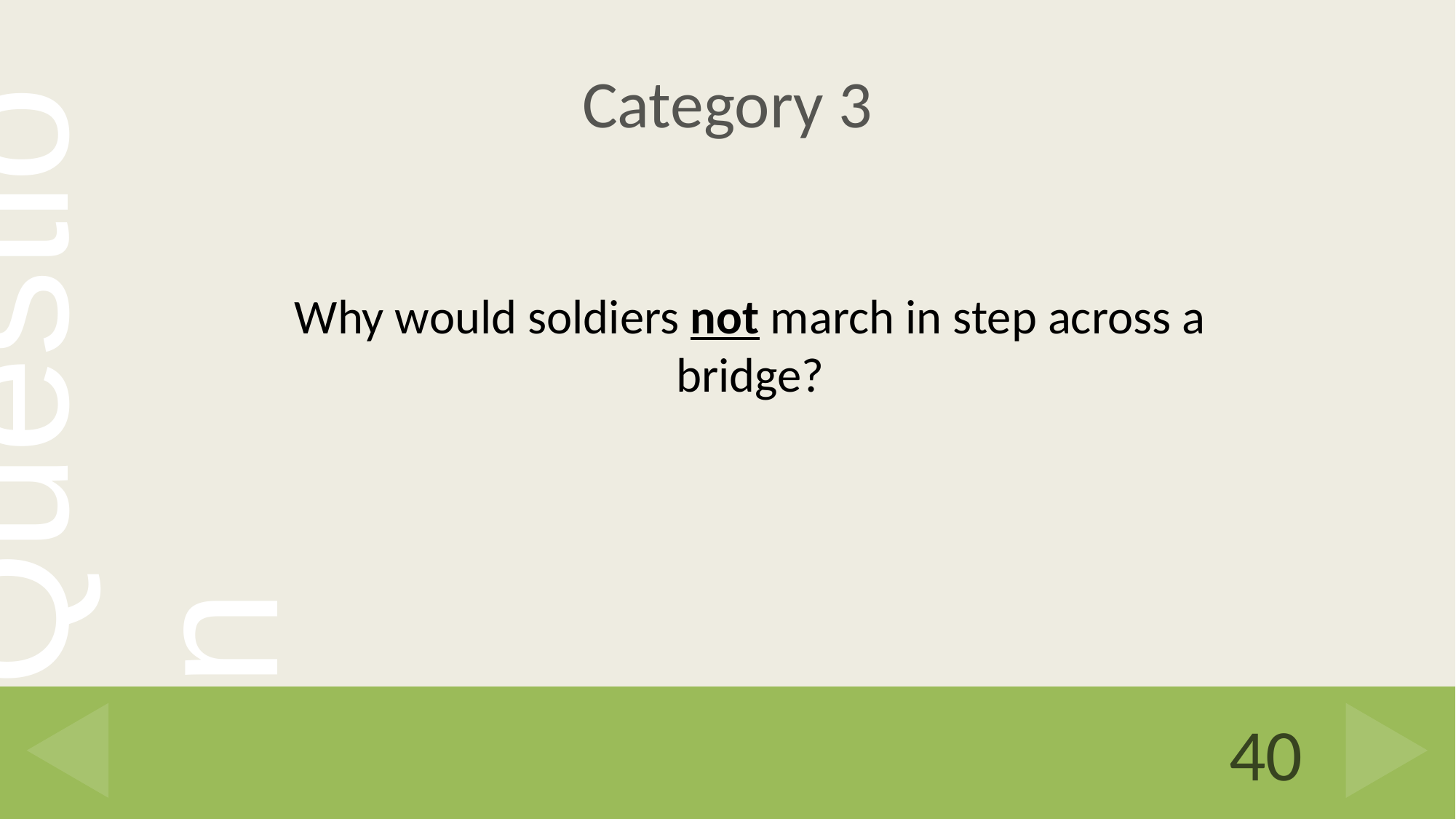

# Category 3
Why would soldiers not march in step across a bridge?
40